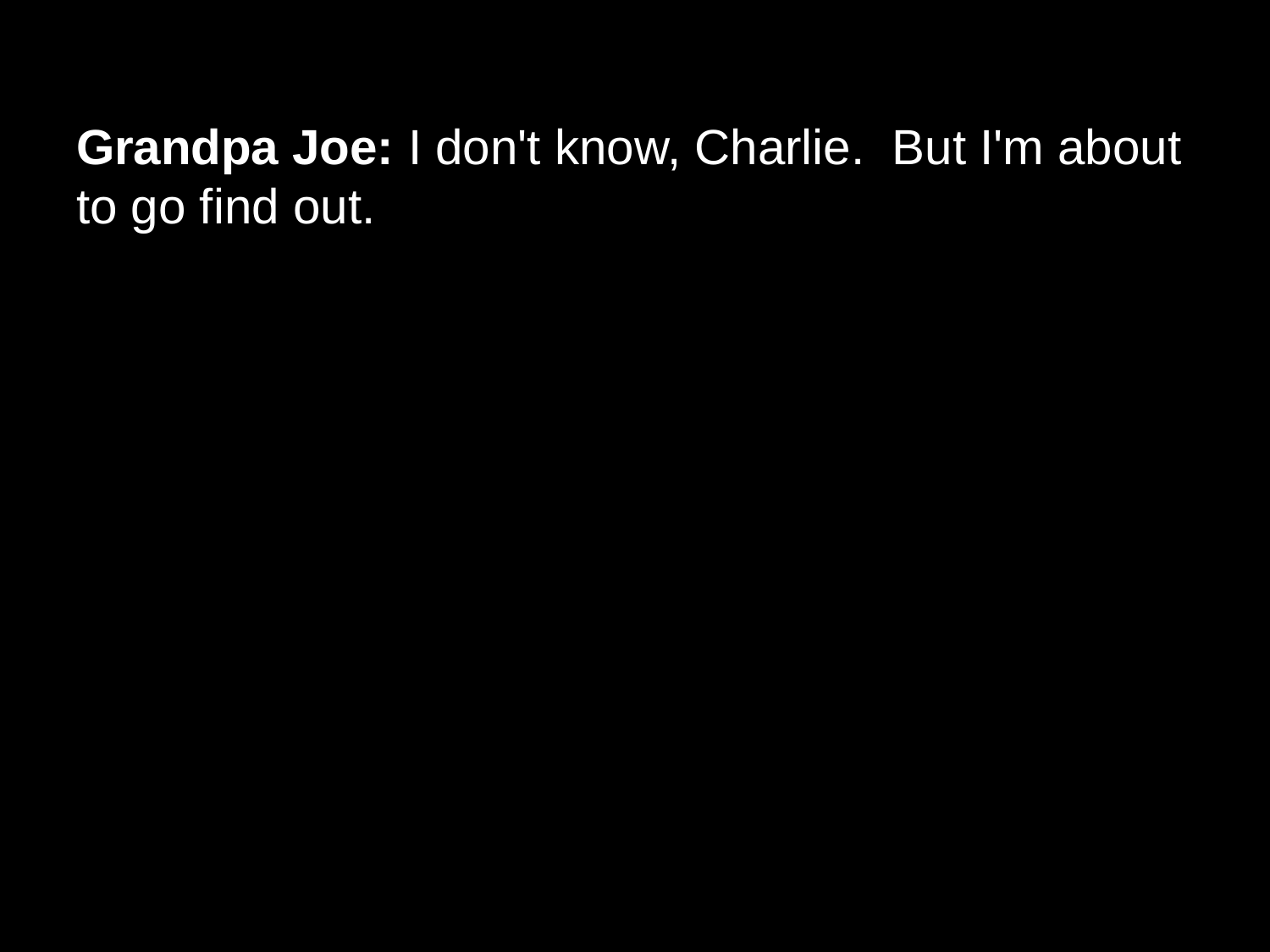

# Grandpa Joe: I don't know, Charlie.  But I'm about to go find out.